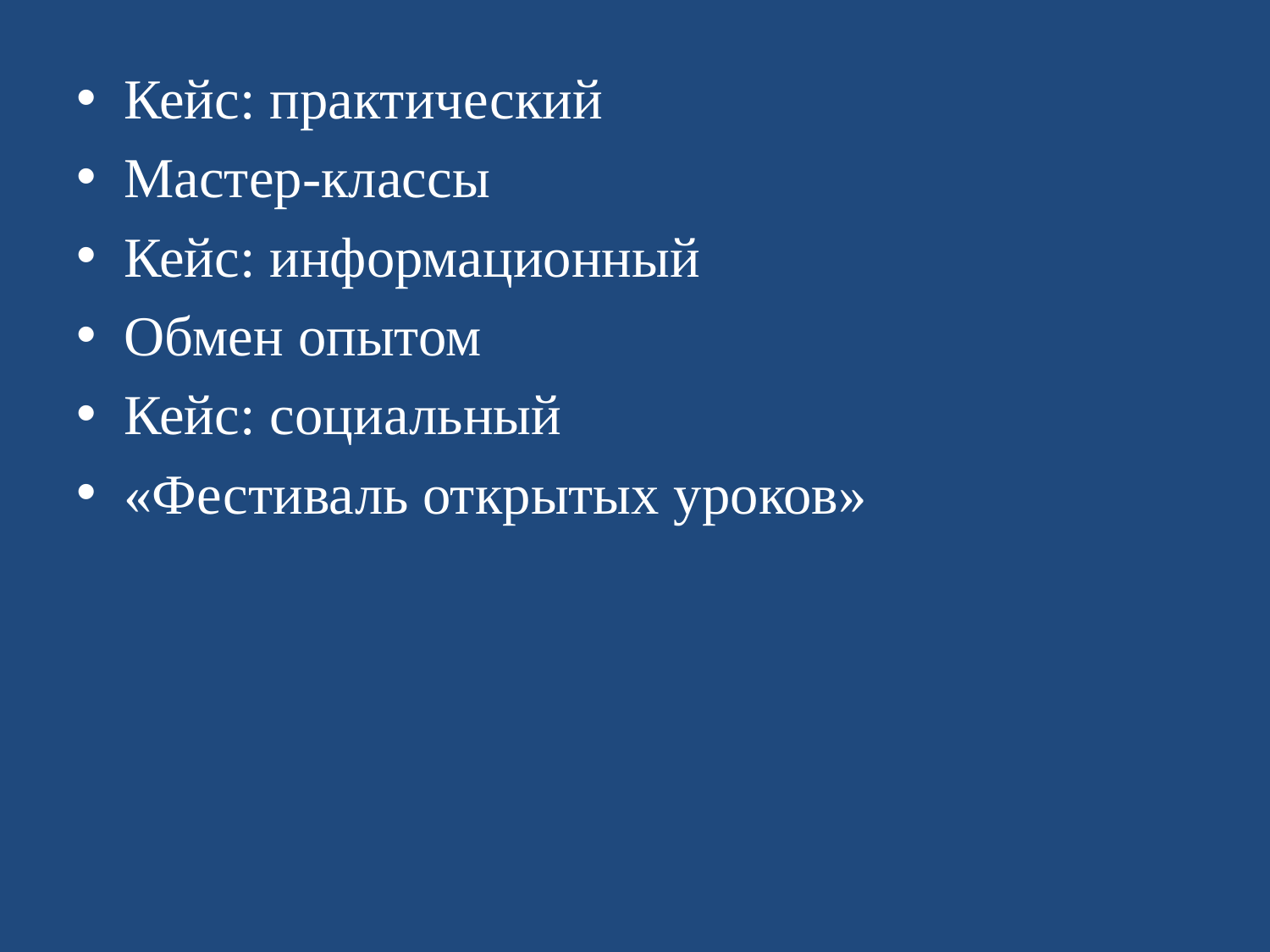

Кейс: практический
Мастер-классы
Кейс: информационный
Обмен опытом
Кейс: социальный
«Фестиваль открытых уроков»